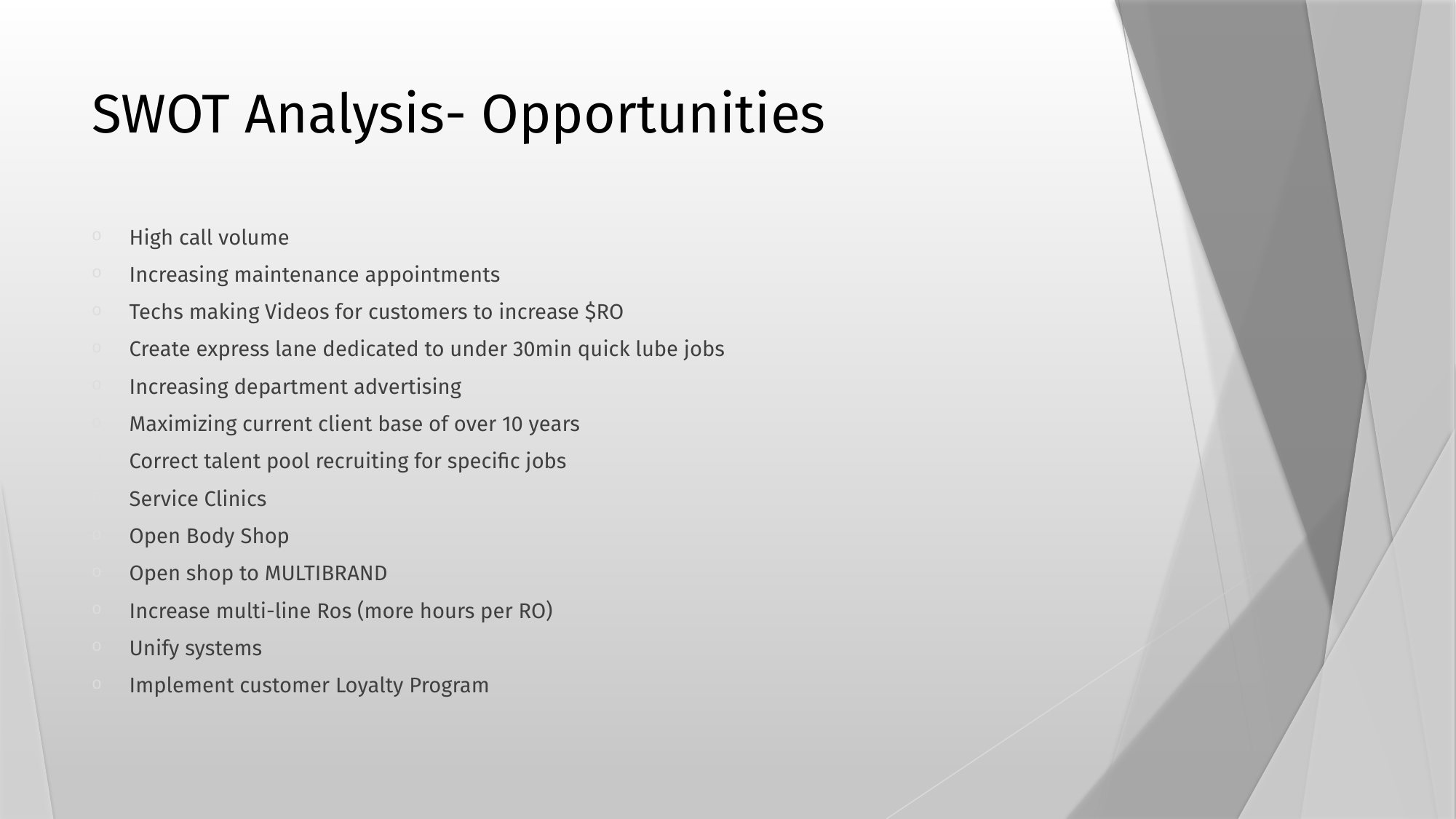

# SWOT Analysis- Opportunities
High call volume
Increasing maintenance appointments
Techs making Videos for customers to increase $RO
Create express lane dedicated to under 30min quick lube jobs
Increasing department advertising
Maximizing current client base of over 10 years
Correct talent pool recruiting for specific jobs
Service Clinics
Open Body Shop
Open shop to MULTIBRAND
Increase multi-line Ros (more hours per RO)
Unify systems
Implement customer Loyalty Program